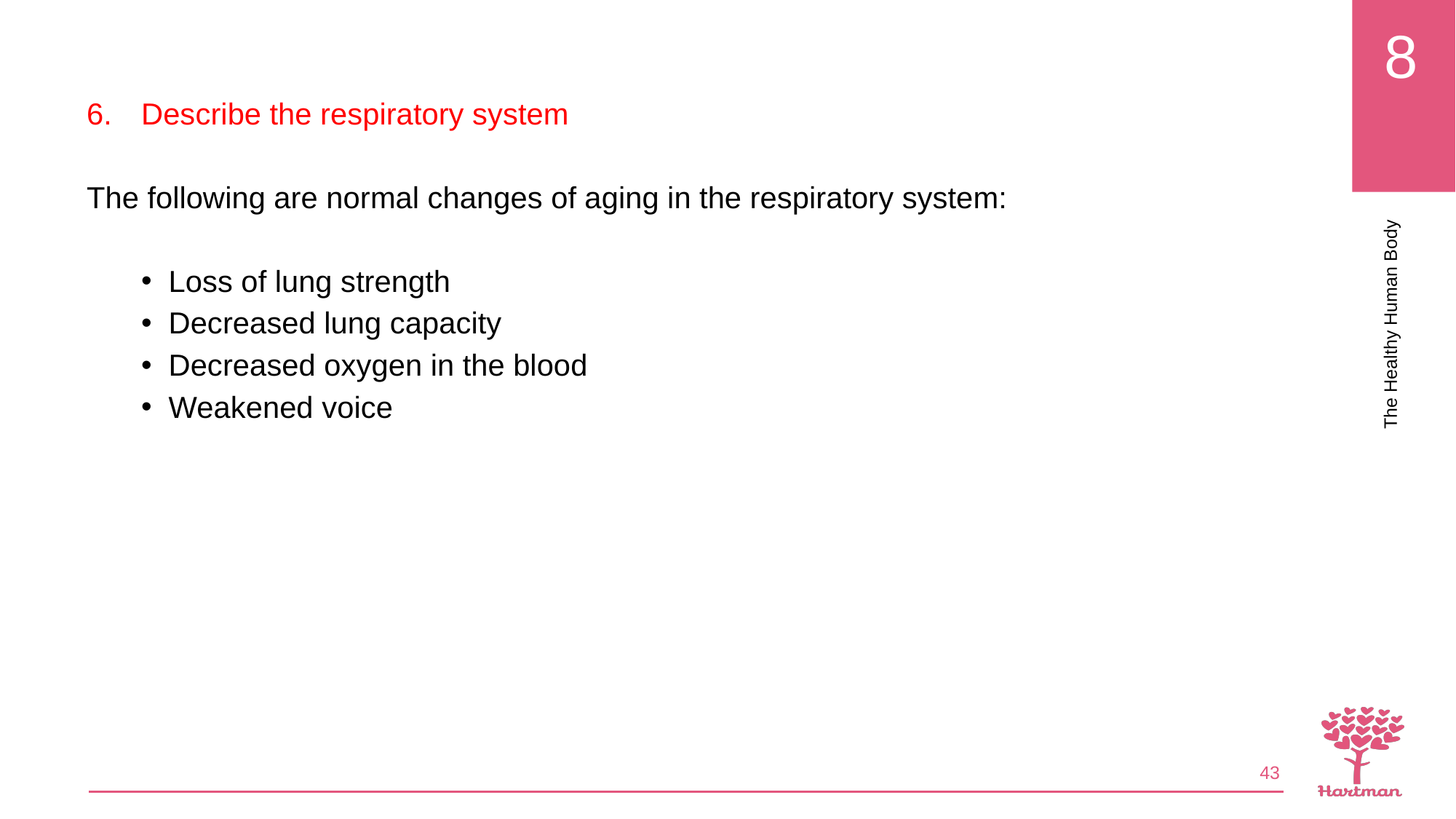

Describe the respiratory system

The following are normal changes of aging in the respiratory system:

Loss of lung strength
Decreased lung capacity
Decreased oxygen in the blood
Weakened voice

43